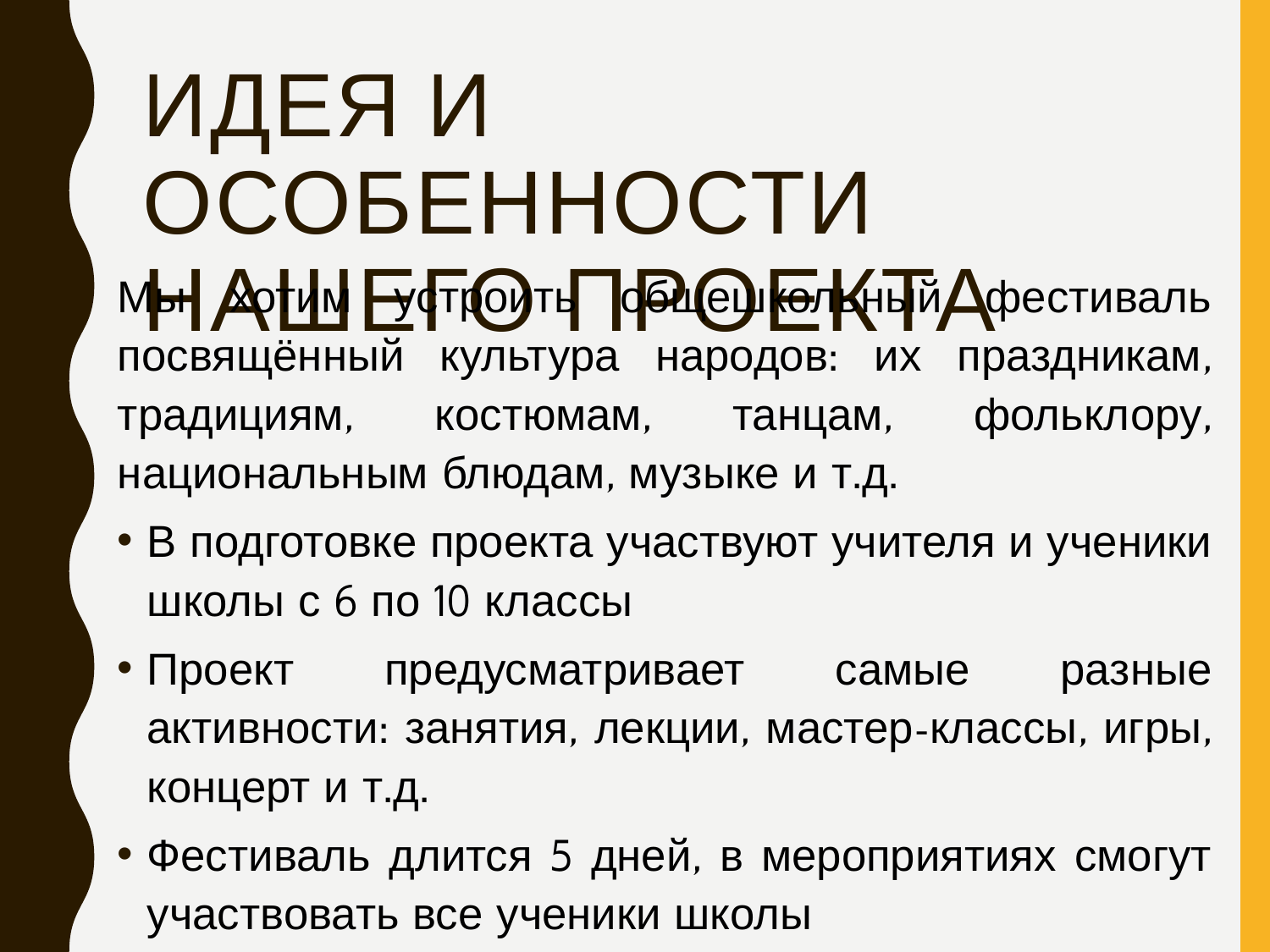

# Идея и Особенности нашего проекта
Мы хотим устроить общешкольный фестиваль посвящённый культура народов: их праздникам, традициям, костюмам, танцам, фольклору, национальным блюдам, музыке и т.д.
В подготовке проекта участвуют учителя и ученики школы с 6 по 10 классы
Проект предусматривает самые разные активности: занятия, лекции, мастер-классы, игры, концерт и т.д.
Фестиваль длится 5 дней, в мероприятиях смогут участвовать все ученики школы